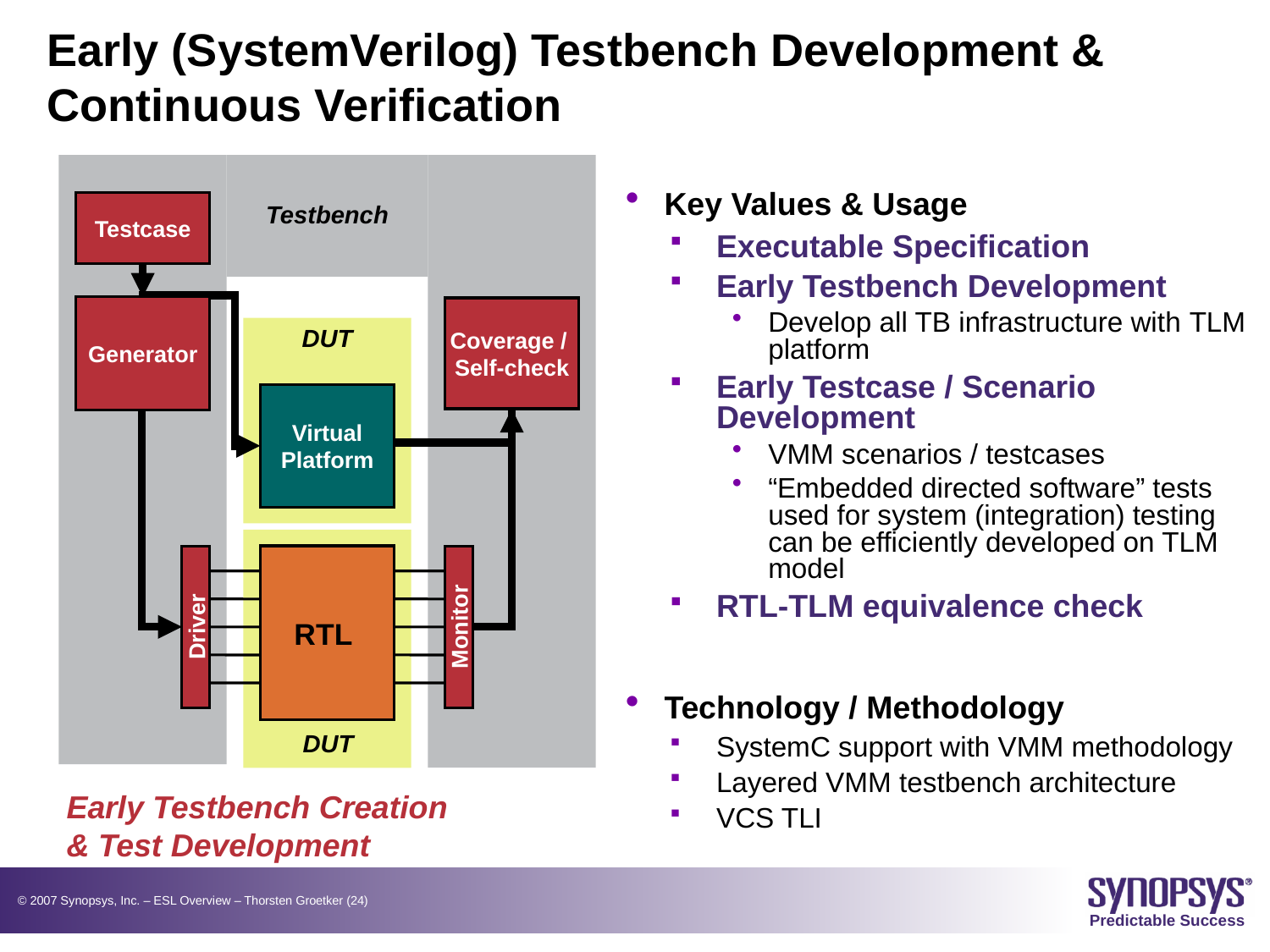

# Early (SystemVerilog) Testbench Development & Continuous Verification

Testbench

 Key Values & Usage
Executable Specification
Early Testbench Development
Develop all TB infrastructure with TLM platform
Early Testcase / Scenario Development
VMM scenarios / testcases
“Embedded directed software” tests used for system (integration) testing can be efficiently developed on TLM model
RTL-TLM equivalence check

 Technology / Methodology
SystemC support with VMM methodology
Layered VMM testbench architecture
VCS TLI
Testcase
Generator
Coverage /
Self-check
DUT
Virtual Platform

Driver
Monitor

RTL
DUT
Early Testbench Creation
& Test Development